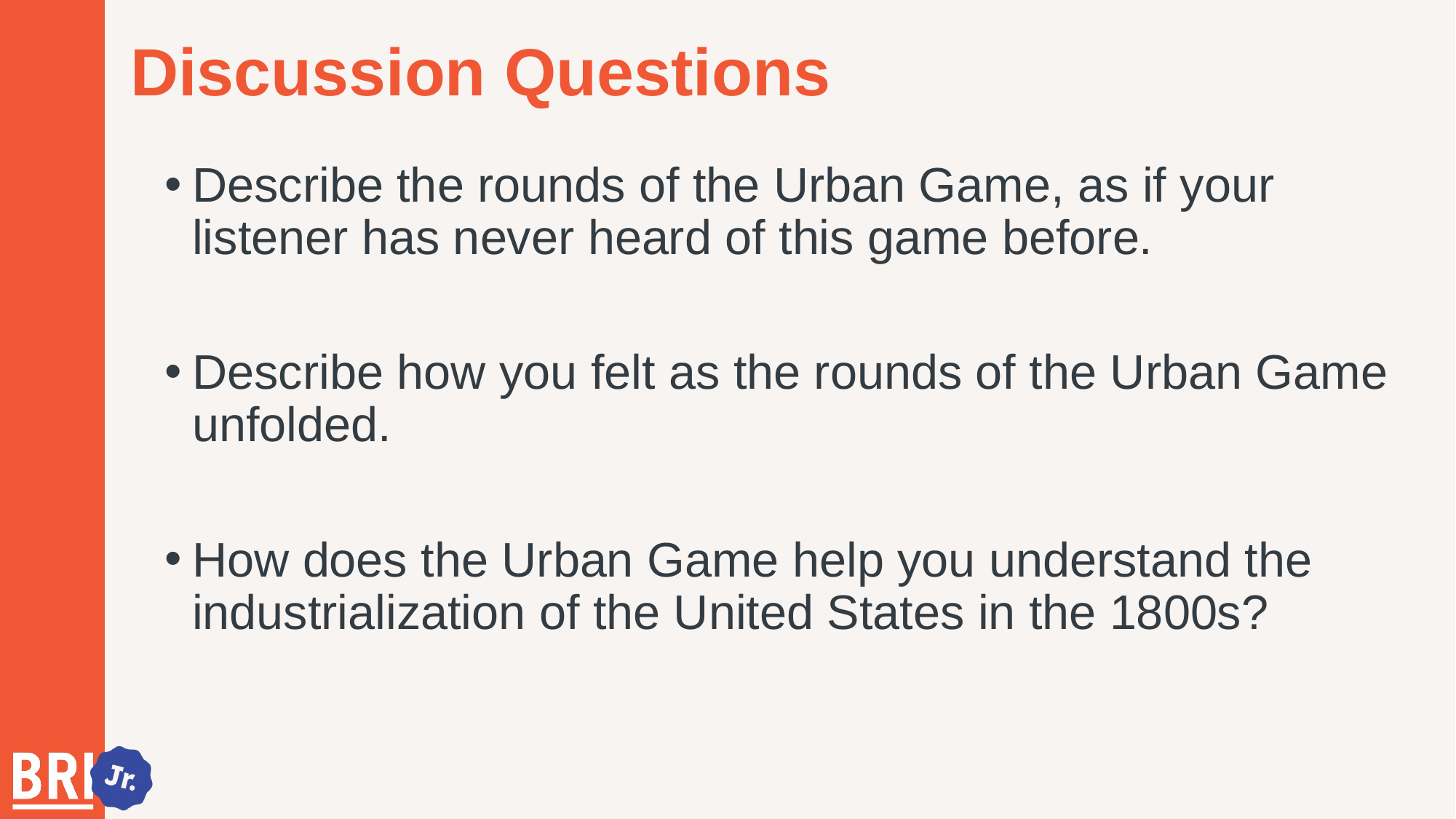

# Discussion Questions
Describe the rounds of the Urban Game, as if your listener has never heard of this game before.

Describe how you felt as the rounds of the Urban Game unfolded.

How does the Urban Game help you understand the industrialization of the United States in the 1800s?